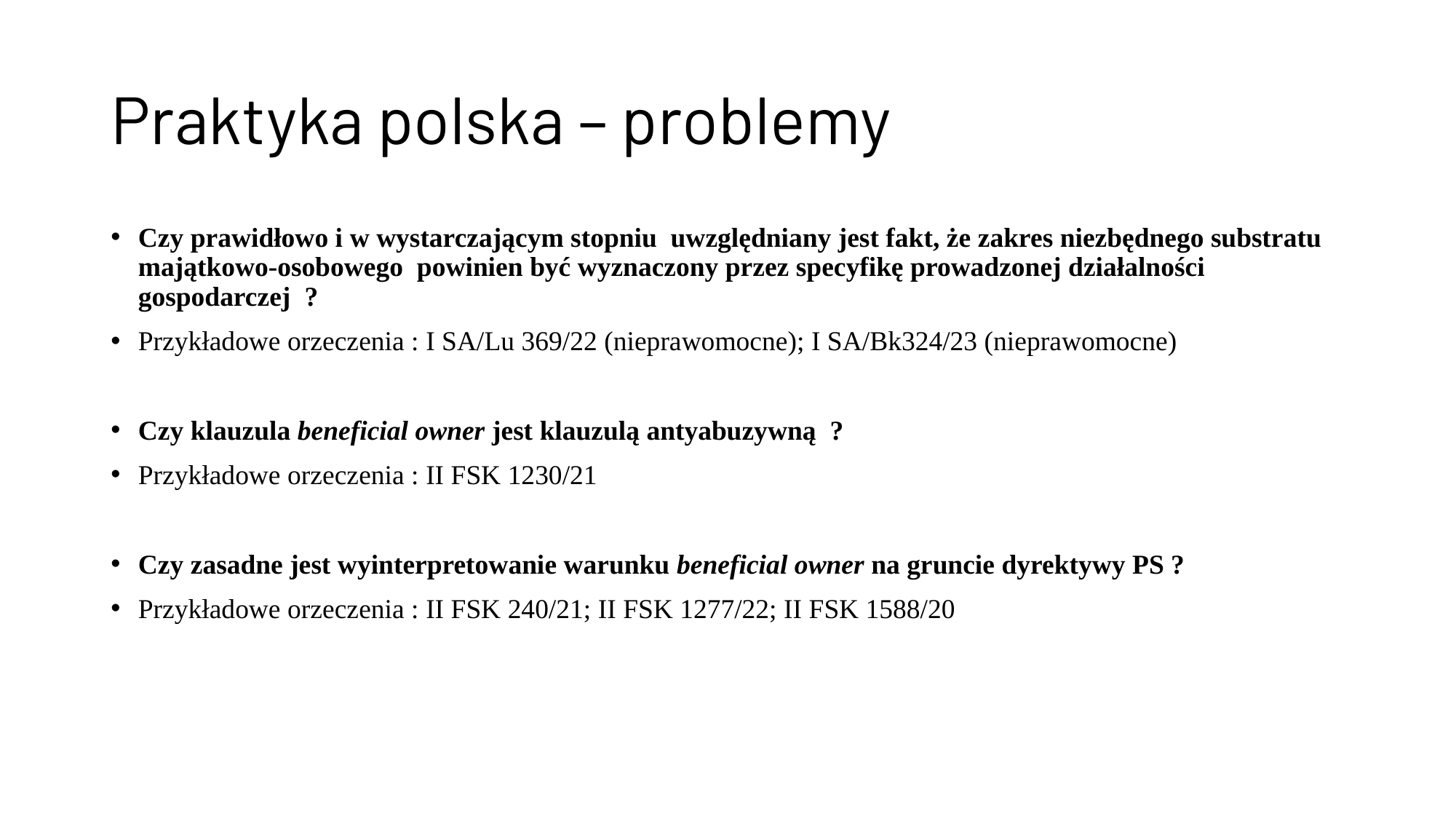

# Praktyka polska – problemy
Czy prawidłowo i w wystarczającym stopniu  uwzględniany jest fakt, że zakres niezbędnego substratu majątkowo-osobowego  powinien być wyznaczony przez specyfikę prowadzonej działalności gospodarczej  ?
Przykładowe orzeczenia : I SA/Lu 369/22 (nieprawomocne); I SA/Bk324/23 (nieprawomocne)

Czy klauzula beneficial owner jest klauzulą antyabuzywną  ?
Przykładowe orzeczenia : II FSK 1230/21

Czy zasadne jest wyinterpretowanie warunku beneficial owner na gruncie dyrektywy PS ?
Przykładowe orzeczenia : II FSK 240/21; II FSK 1277/22; II FSK 1588/20